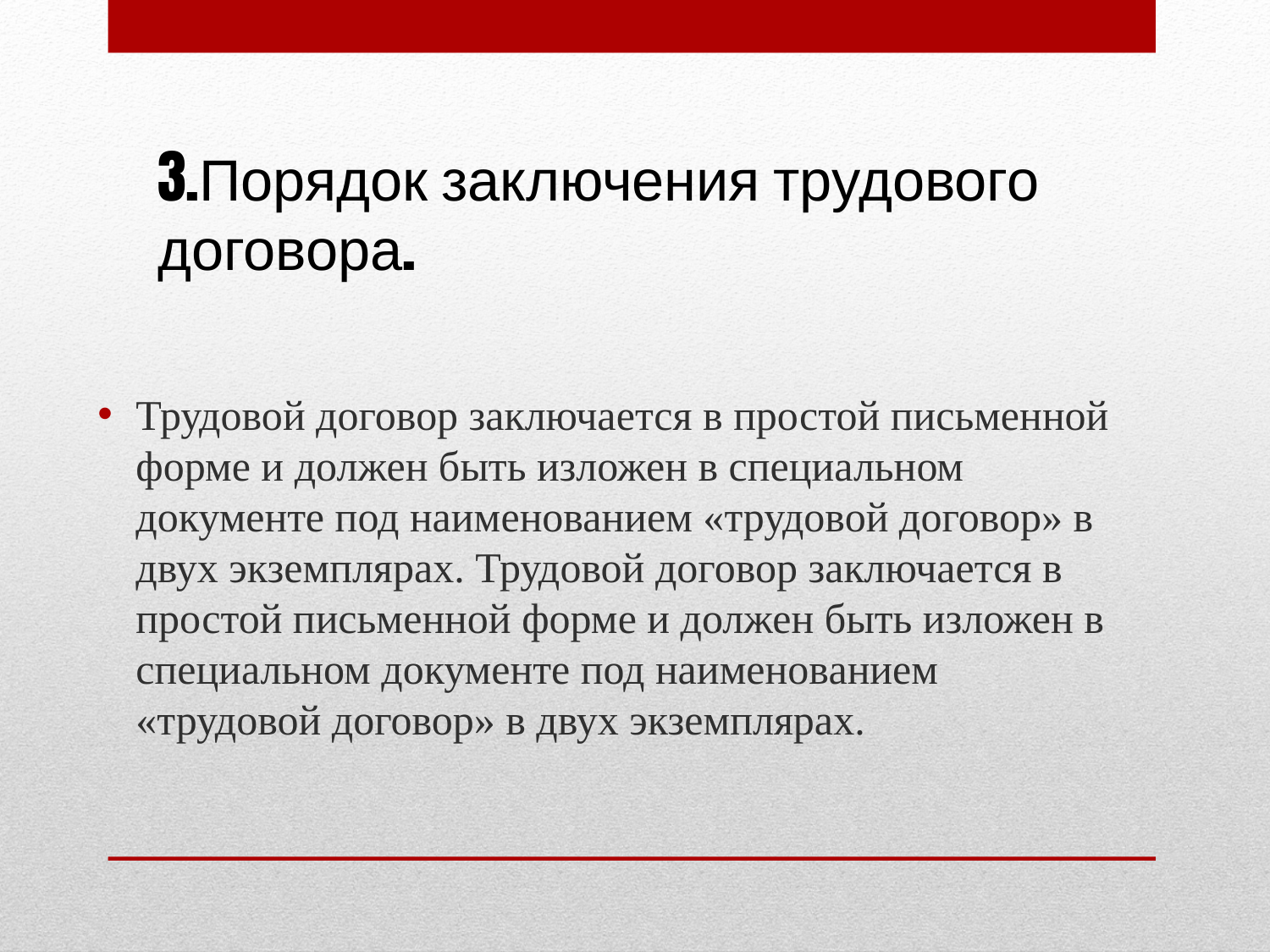

# 3.Порядок заключения трудового договора.
Трудовой договор заключается в простой письменной форме и должен быть изложен в специальном документе под наименованием «трудовой договор» в двух экземплярах. Трудовой договор заключается в простой письменной форме и должен быть изложен в специальном документе под наименованием «трудовой договор» в двух экземплярах.